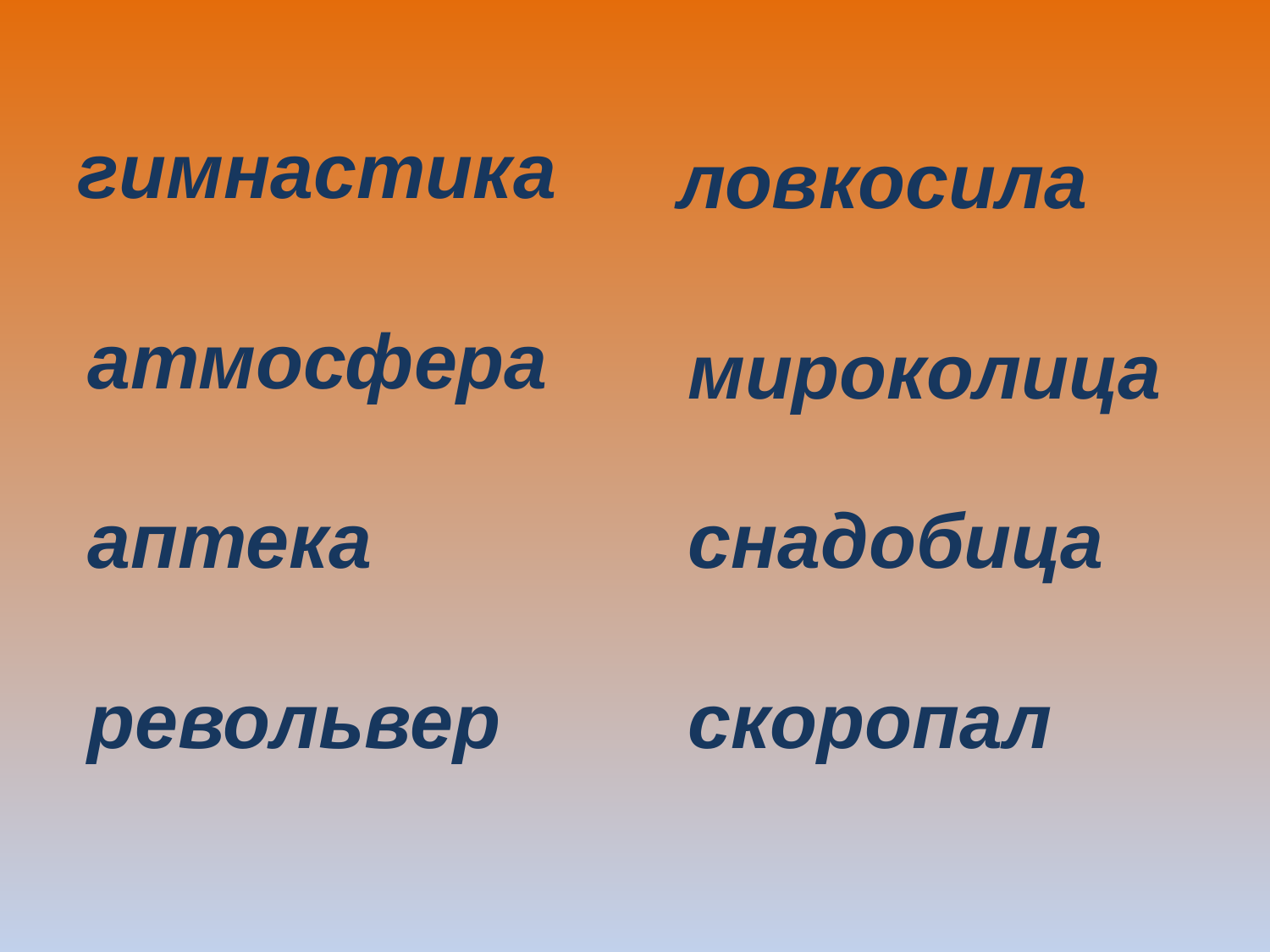

| гимнастика |
| --- |
| ловкосила |
| --- |
| атмосфера |
| --- |
| мироколица |
| --- |
| аптека |
| --- |
| снадобица |
| --- |
| револьвер |
| --- |
| скоропал |
| --- |